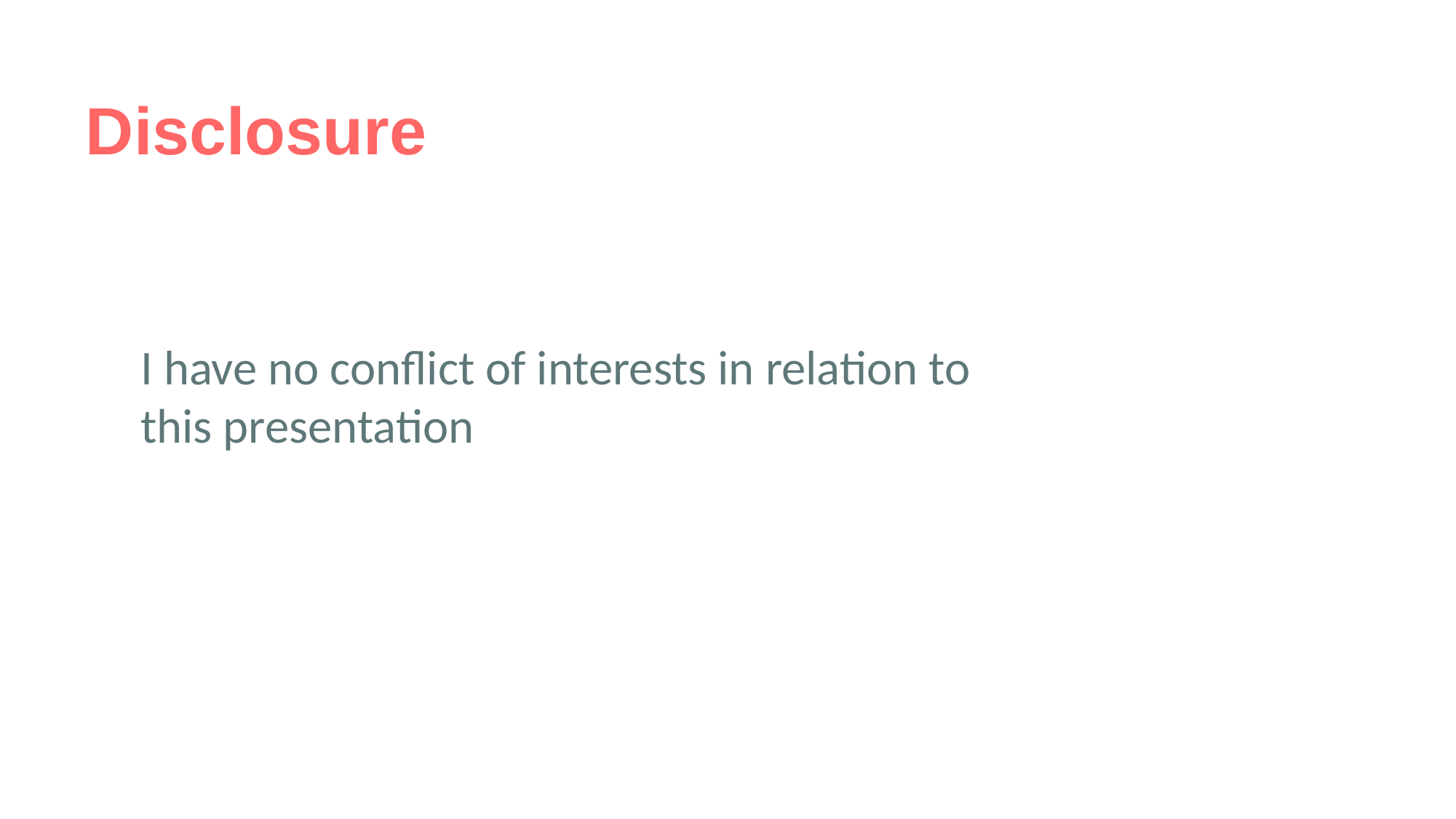

# Disclosure
I have no conflict of interests in relation to this presentation